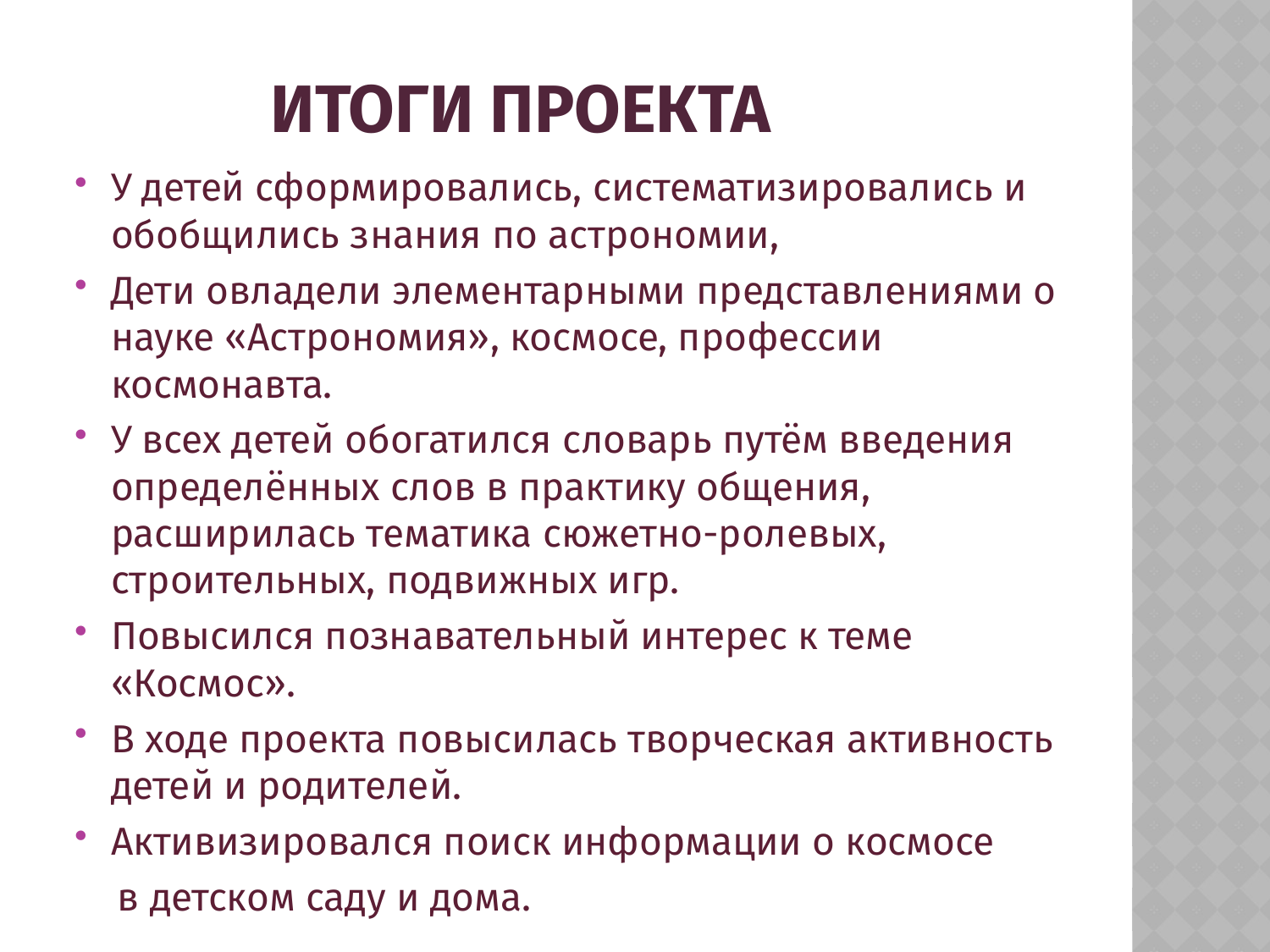

# Итоги проекта
У детей сформировались, систематизировались и обобщились знания по астрономии,
Дети овладели элементарными представлениями о науке «Астрономия», космосе, профессии космонавта.
У всех детей обогатился словарь путём введения определённых слов в практику общения, расширилась тематика сюжетно-ролевых, строительных, подвижных игр.
Повысился познавательный интерес к теме    «Космос».
В ходе проекта повысилась творческая активность детей и родителей.
Активизировался поиск информации о космосе
    в детском саду и дома.